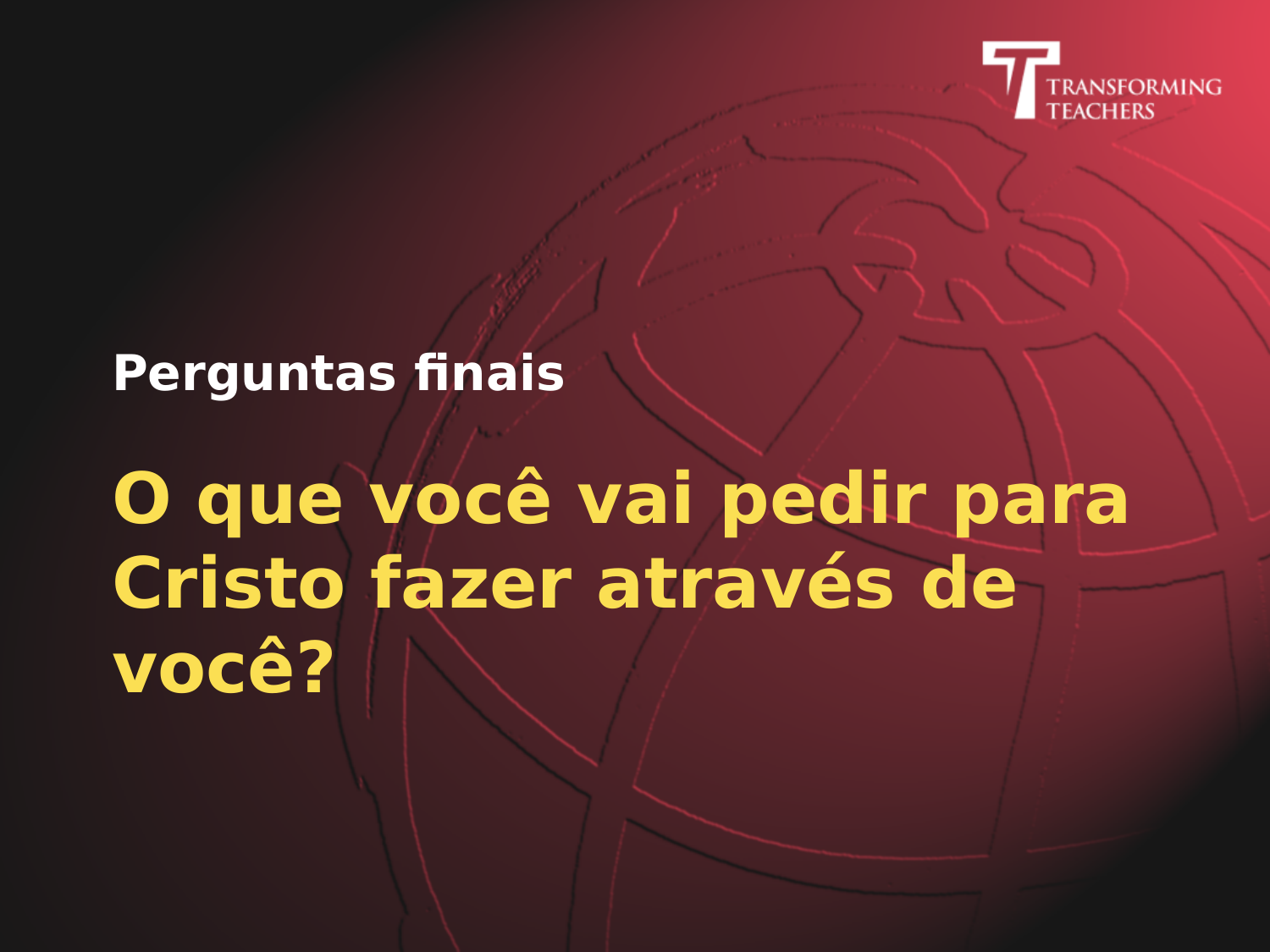

Perguntas finais
# O que você vai pedir para Cristo fazer através de você?